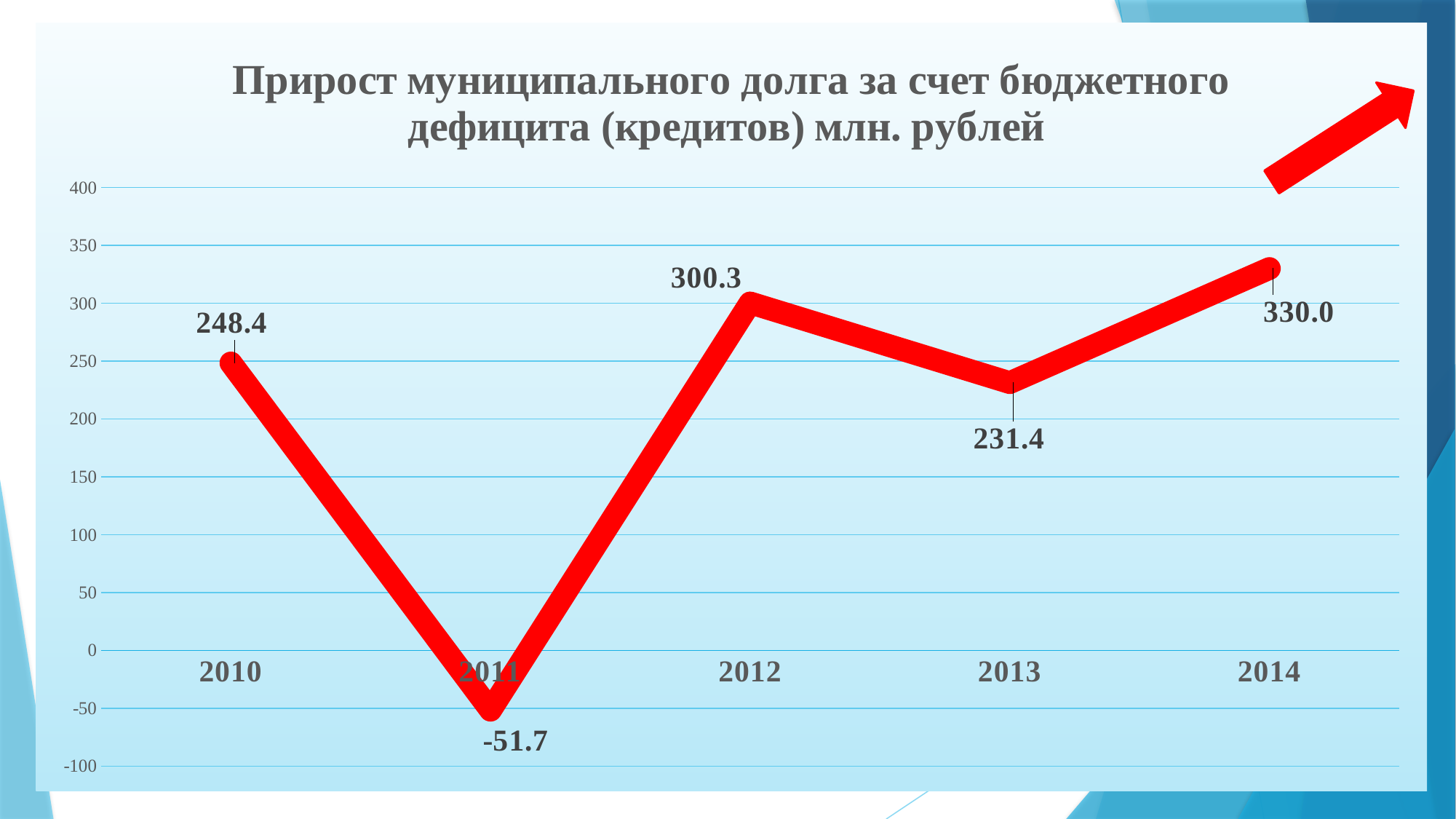

### Chart: Прирост муниципального долга за счет бюджетного дефицита (кредитов) млн. рублей

| Category | Прирост муниципального долга за счет кредитов   |
|---|---|
| 2010 | 248.4000000000001 |
| 2011 | -51.721884360000104 |
| 2012 | 300.29999999999995 |
| 2013 | 231.4000000000001 |
| 2014 | 330.0 |